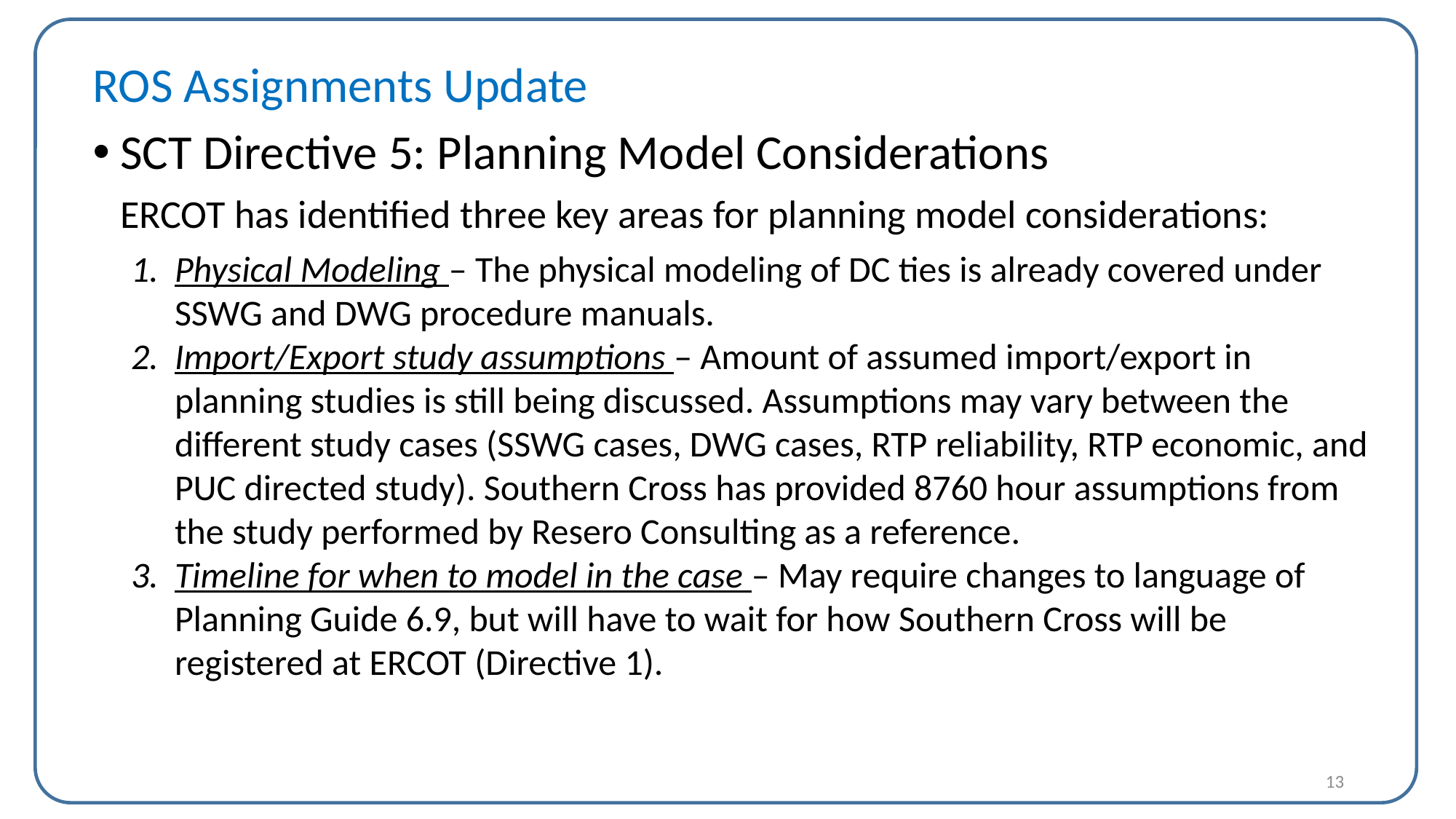

ROS Assignments Update
SCT Directive 5: Planning Model Considerations
ERCOT has identified three key areas for planning model considerations:
Physical Modeling – The physical modeling of DC ties is already covered under SSWG and DWG procedure manuals.
Import/Export study assumptions – Amount of assumed import/export in planning studies is still being discussed. Assumptions may vary between the different study cases (SSWG cases, DWG cases, RTP reliability, RTP economic, and PUC directed study). Southern Cross has provided 8760 hour assumptions from the study performed by Resero Consulting as a reference.
Timeline for when to model in the case – May require changes to language of Planning Guide 6.9, but will have to wait for how Southern Cross will be registered at ERCOT (Directive 1).

13